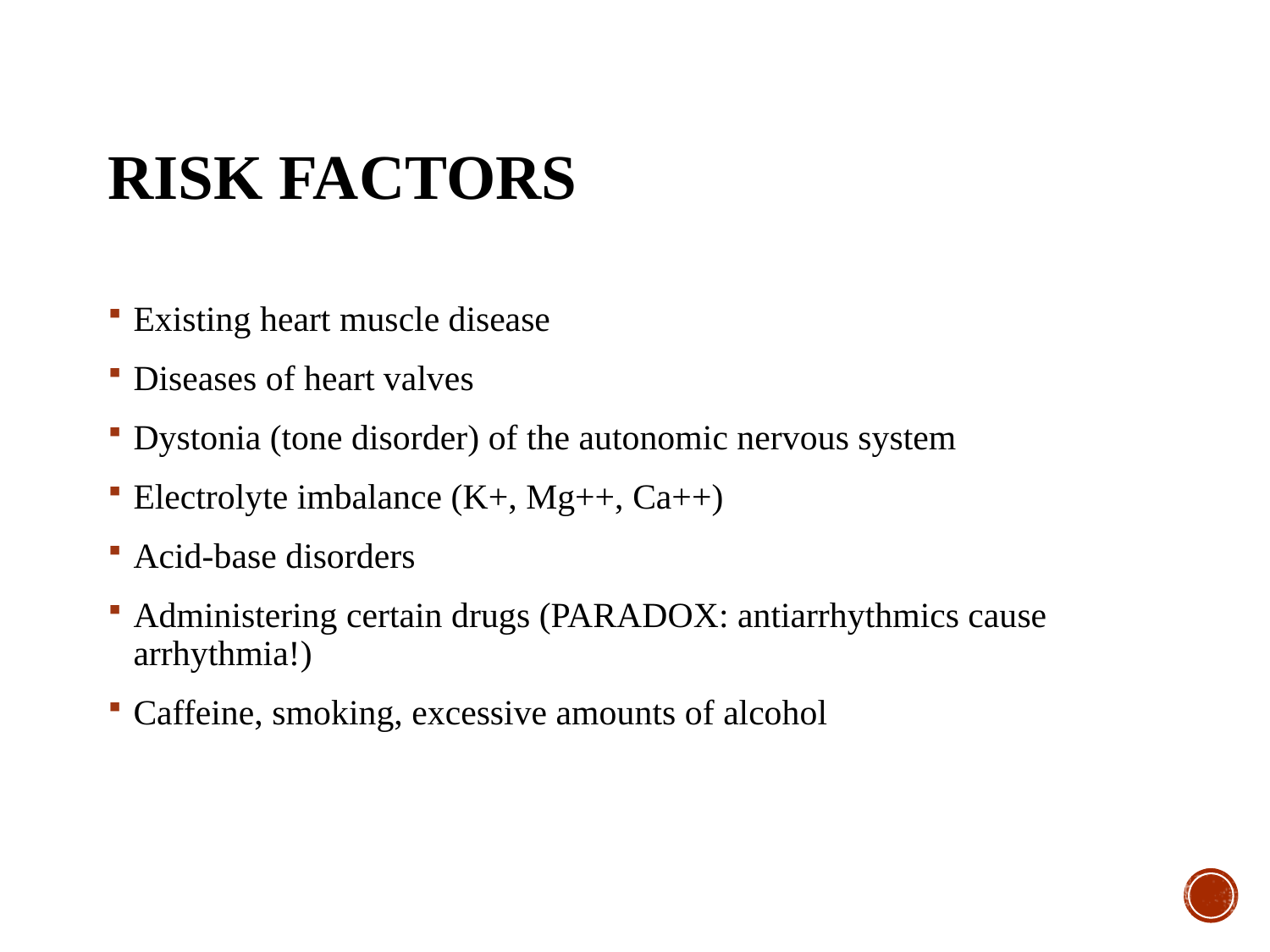

# Risk factors
Existing heart muscle disease
Diseases of heart valves
Dystonia (tone disorder) of the autonomic nervous system
Electrolyte imbalance (K+, Mg++, Ca++)
Acid-base disorders
Administering certain drugs (PARADOX: antiarrhythmics cause arrhythmia!)
Caffeine, smoking, excessive amounts of alcohol